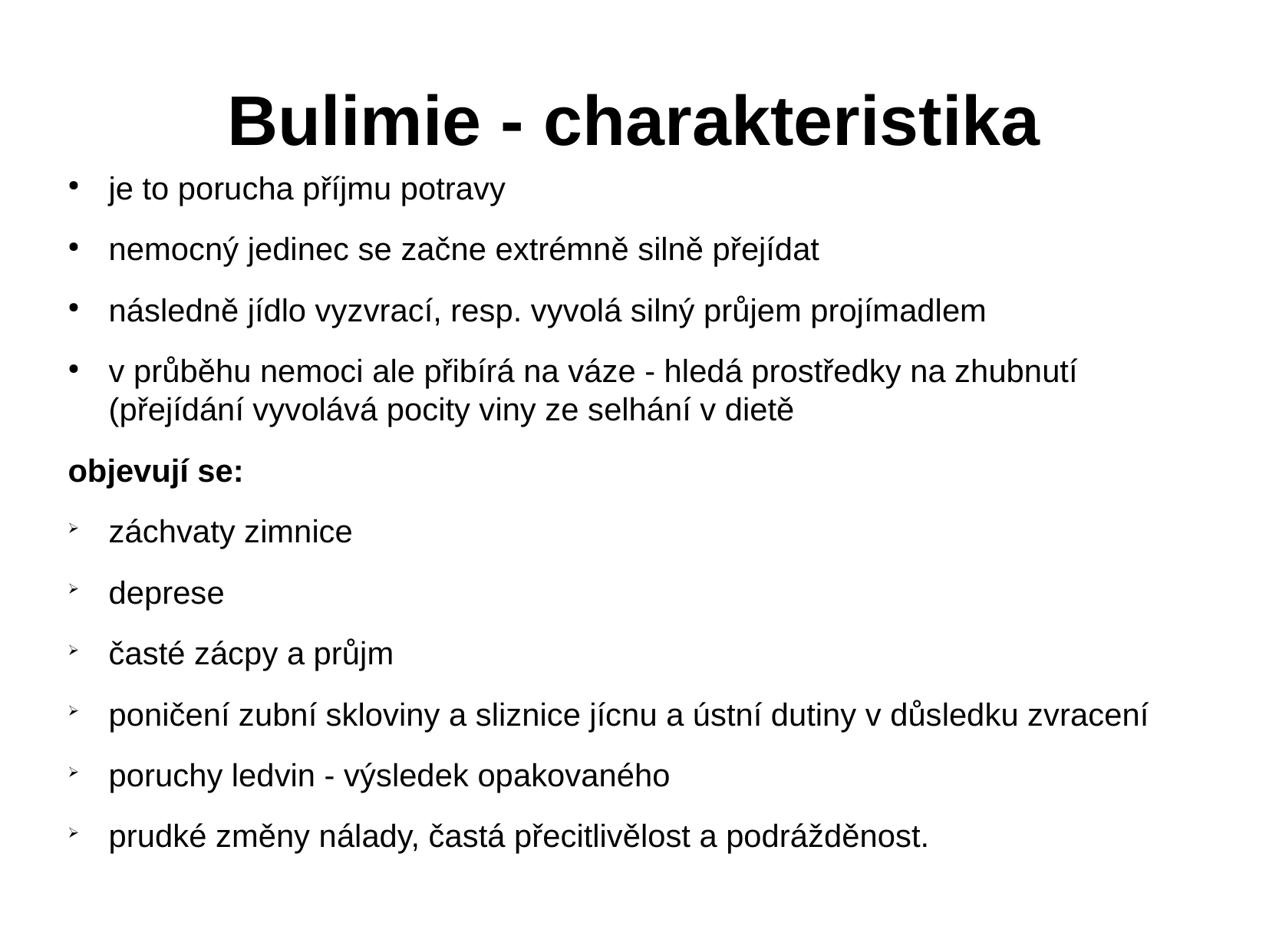

# Bulimie - charakteristika
je to porucha příjmu potravy
nemocný jedinec se začne extrémně silně přejídat
následně jídlo vyzvrací, resp. vyvolá silný průjem projímadlem
v průběhu nemoci ale přibírá na váze - hledá prostředky na zhubnutí (přejídání vyvolává pocity viny ze selhání v dietě
objevují se:
záchvaty zimnice
deprese
časté zácpy a průjm
poničení zubní skloviny a sliznice jícnu a ústní dutiny v důsledku zvracení
poruchy ledvin - výsledek opakovaného
prudké změny nálady, častá přecitlivělost a podrážděnost.